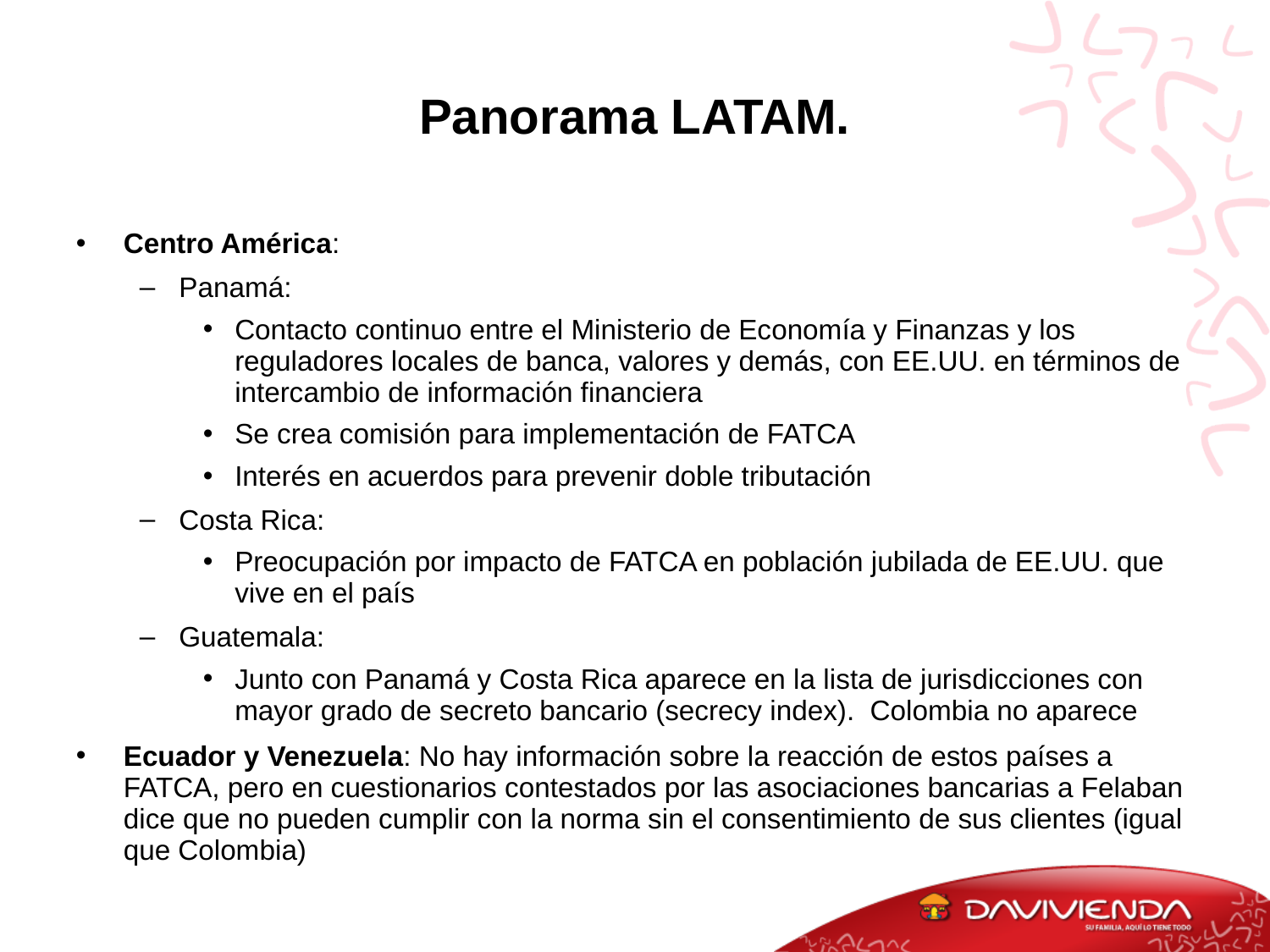

# Panorama LATAM.
Centro América:
Panamá:
Contacto continuo entre el Ministerio de Economía y Finanzas y los  reguladores locales de banca, valores y demás, con EE.UU. en términos de intercambio de información financiera
Se crea comisión para implementación de FATCA
Interés en acuerdos para prevenir doble tributación
Costa Rica:
Preocupación por impacto de FATCA en población jubilada de EE.UU. que vive en el país
Guatemala:
Junto con Panamá y Costa Rica aparece en la lista de jurisdicciones con mayor grado de secreto bancario (secrecy index).  Colombia no aparece
Ecuador y Venezuela: No hay información sobre la reacción de estos países a FATCA, pero en cuestionarios contestados por las asociaciones bancarias a Felaban dice que no pueden cumplir con la norma sin el consentimiento de sus clientes (igual que Colombia)